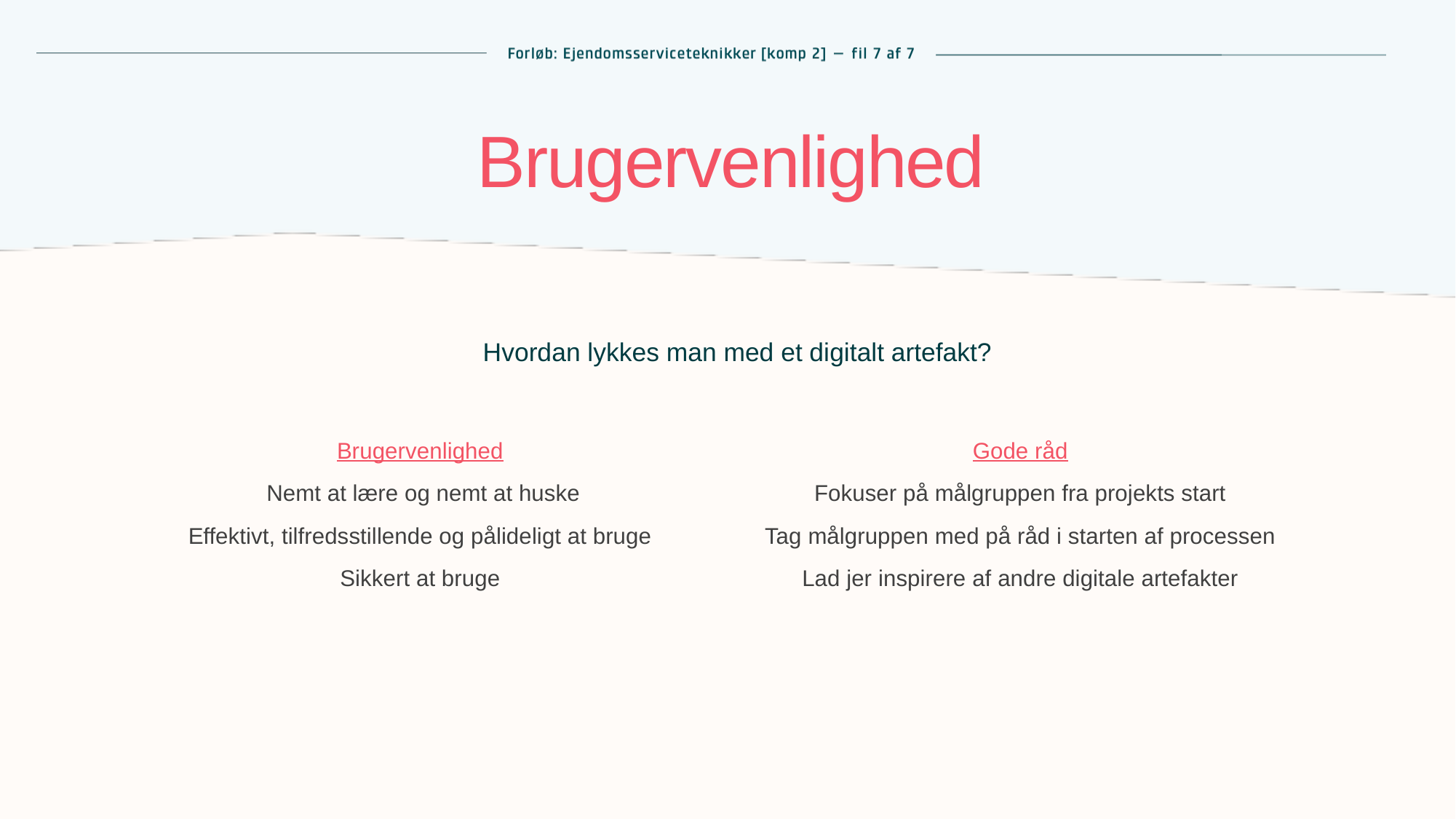

# Brugervenlighed
Hvordan lykkes man med et digitalt artefakt?
Brugervenlighed
 Nemt at lære og nemt at huske
Effektivt, tilfredsstillende og pålideligt at bruge
Sikkert at bruge
Gode råd
Fokuser på målgruppen fra projekts start
Tag målgruppen med på råd i starten af processen
Lad jer inspirere af andre digitale artefakter